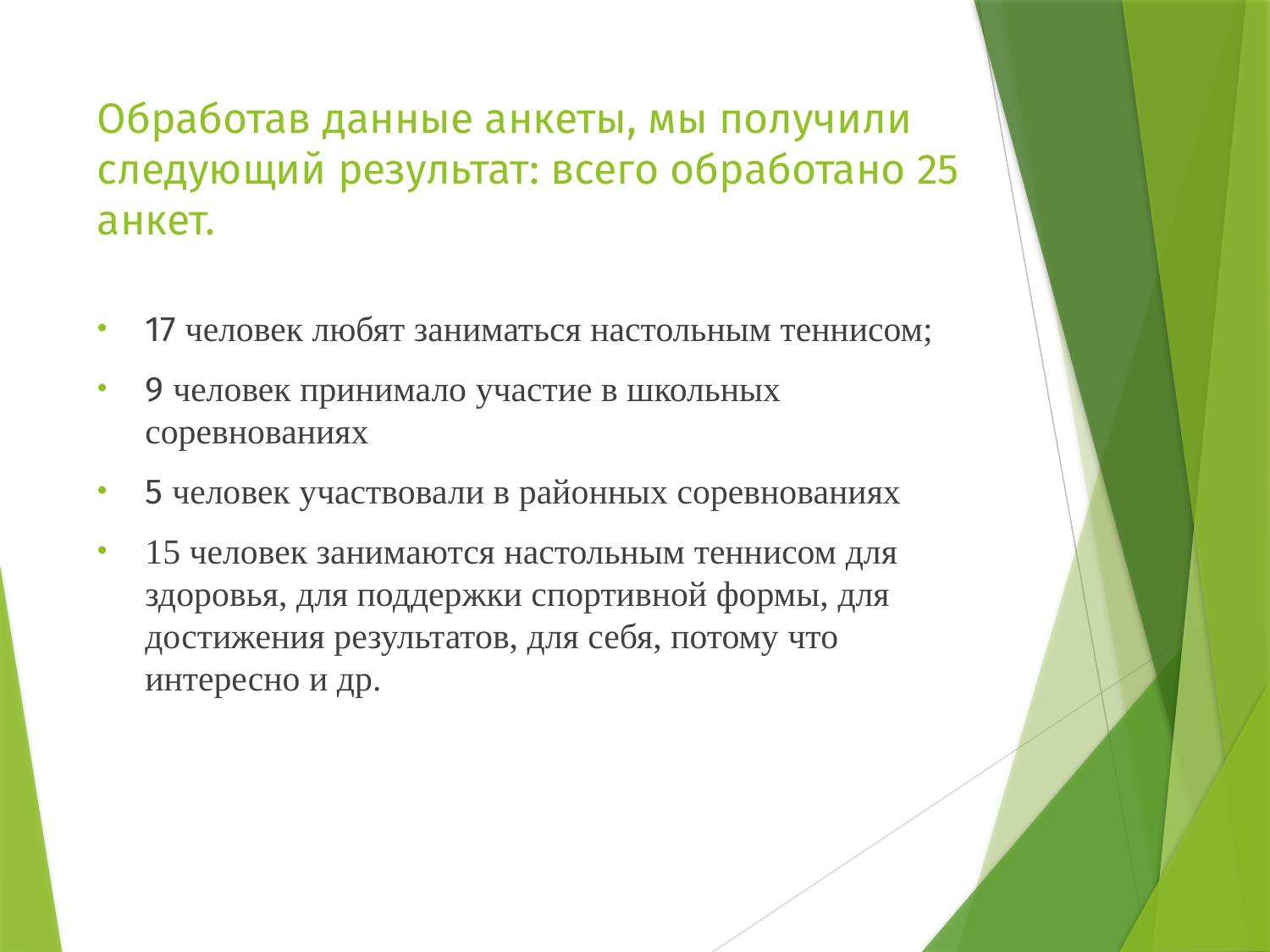

# Обработав данные анкеты, мы получили следующий результат: всего обработано 25 анкет.
17 человек любят заниматься настольным теннисом;
9 человек принимало участие в школьных соревнованиях
5 человек участвовали в районных соревнованиях
15 человек занимаются настольным теннисом для здоровья, для поддержки спортивной формы, для достижения результатов, для себя, потому что интересно и др.